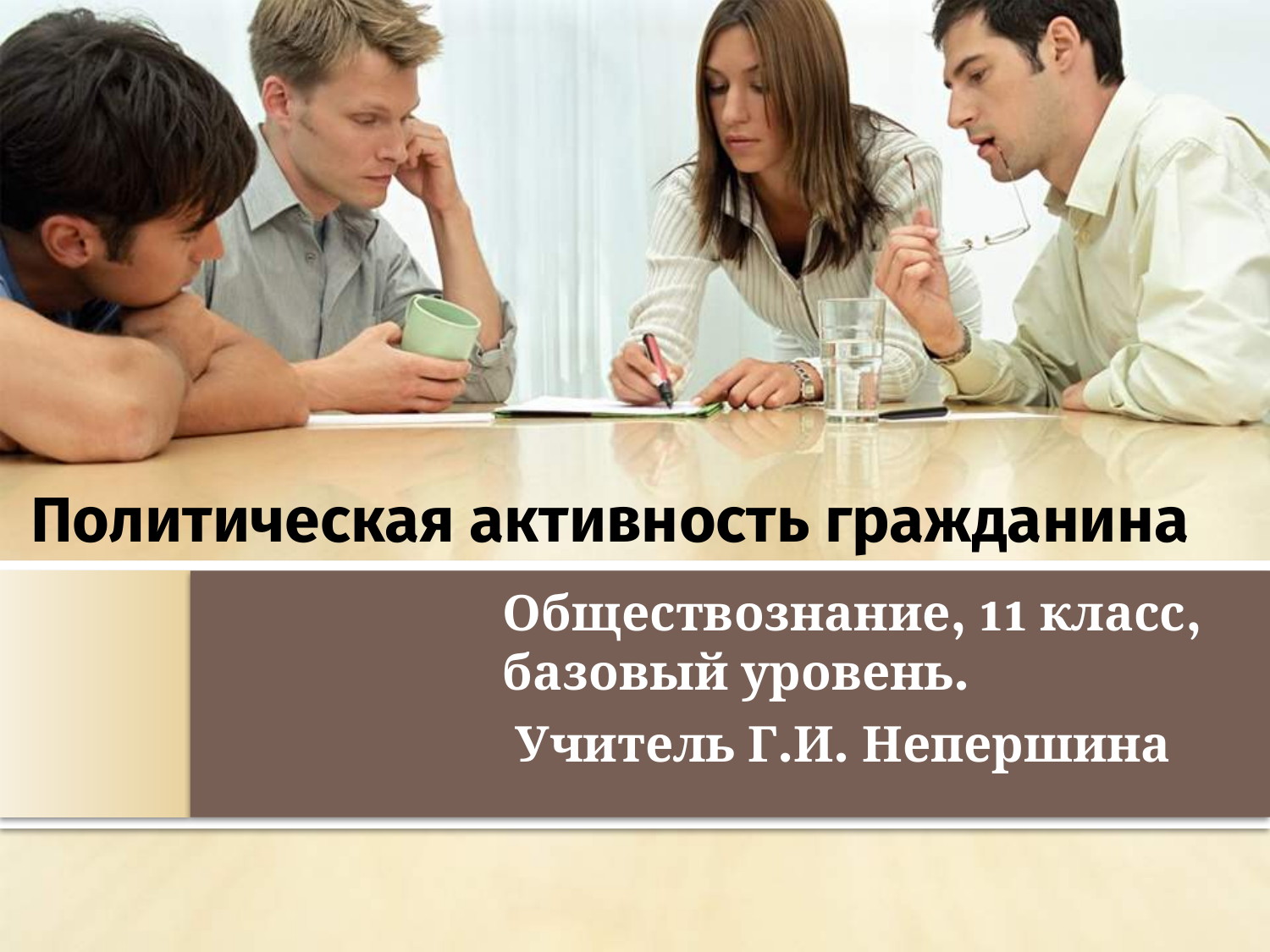

# Политическая активность гражданина
Обществознание, 11 класс, базовый уровень.
 Учитель Г.И. Непершина